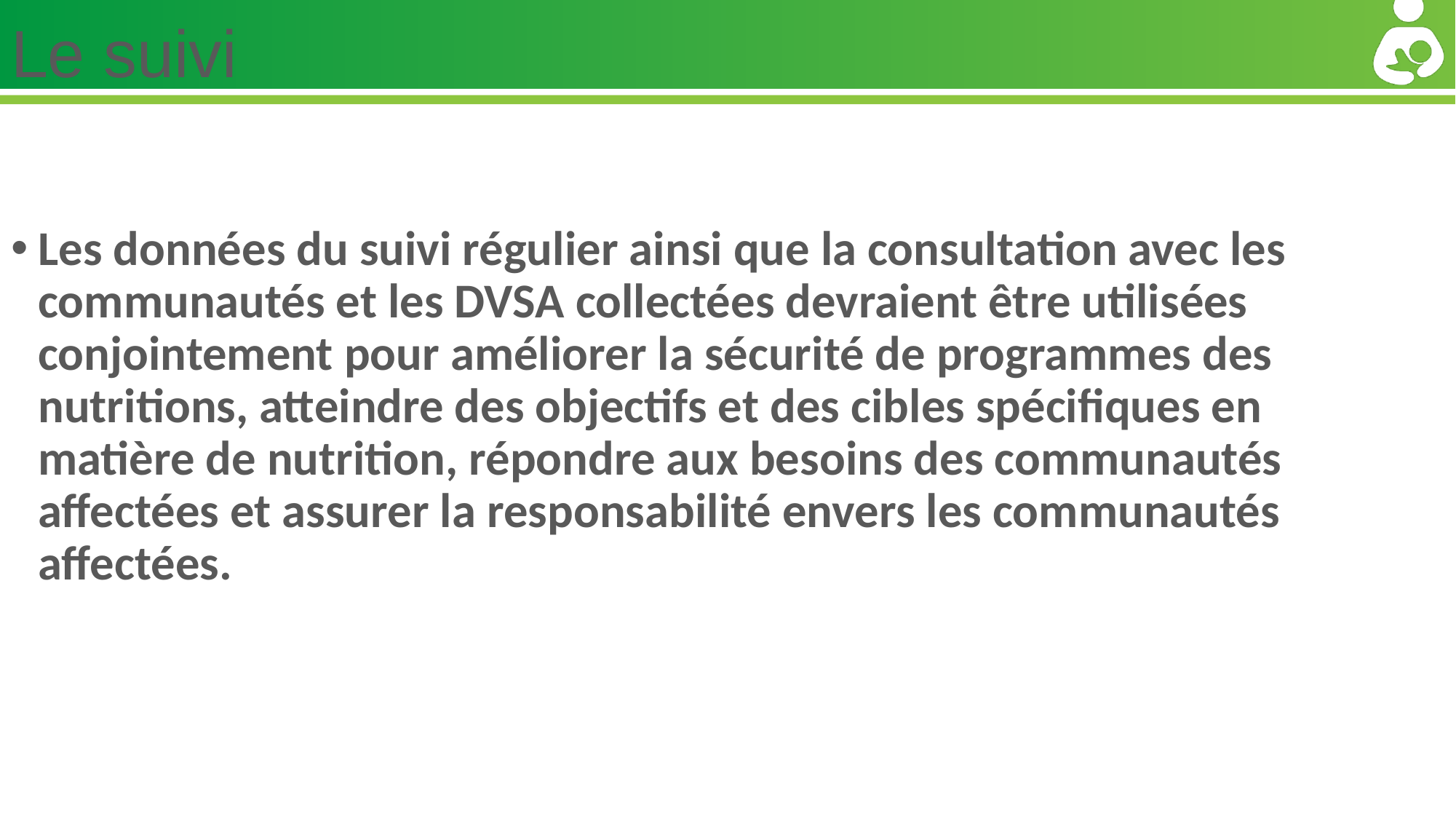

# Le suivi
Les données du suivi régulier ainsi que la consultation avec les communautés et les DVSA collectées devraient être utilisées conjointement pour améliorer la sécurité de programmes des nutritions, atteindre des objectifs et des cibles spécifiques en matière de nutrition, répondre aux besoins des communautés affectées et assurer la responsabilité envers les communautés affectées.